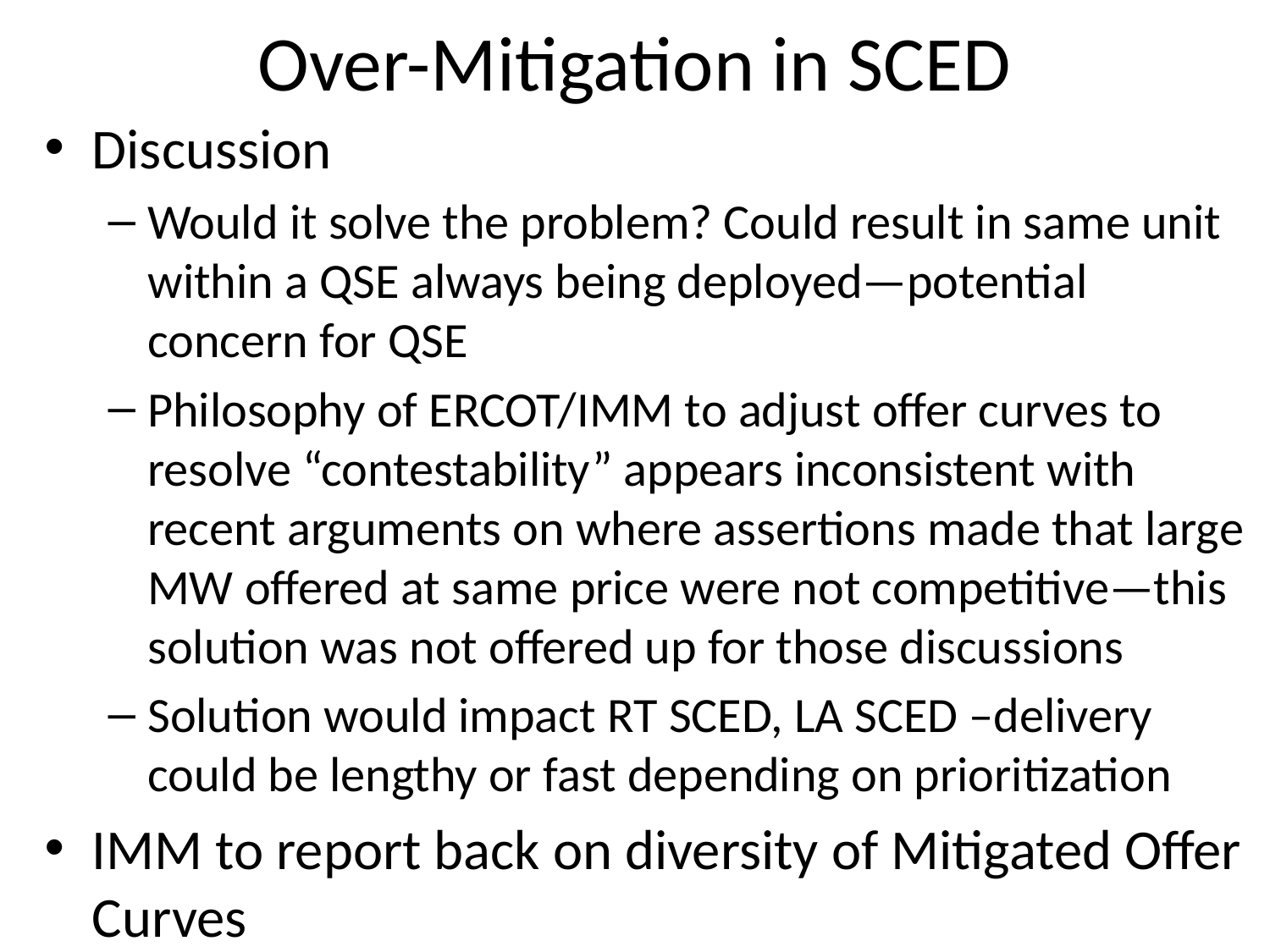

# Over-Mitigation in SCED
Discussion
Would it solve the problem? Could result in same unit within a QSE always being deployed—potential concern for QSE
Philosophy of ERCOT/IMM to adjust offer curves to resolve “contestability” appears inconsistent with recent arguments on where assertions made that large MW offered at same price were not competitive—this solution was not offered up for those discussions
Solution would impact RT SCED, LA SCED –delivery could be lengthy or fast depending on prioritization
IMM to report back on diversity of Mitigated Offer Curves